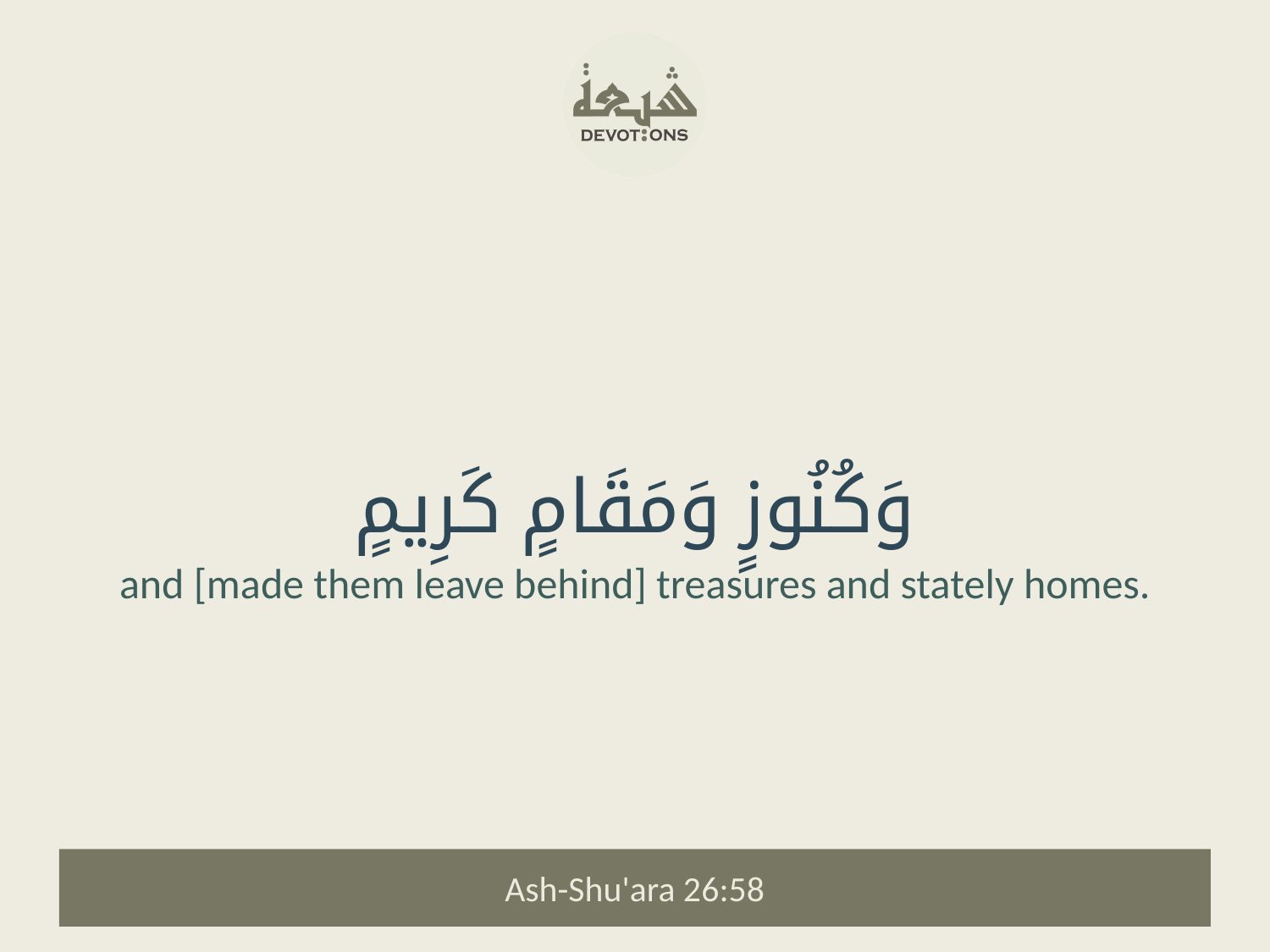

وَكُنُوزٍ وَمَقَامٍ كَرِيمٍ
and [made them leave behind] treasures and stately homes.
Ash-Shu'ara 26:58